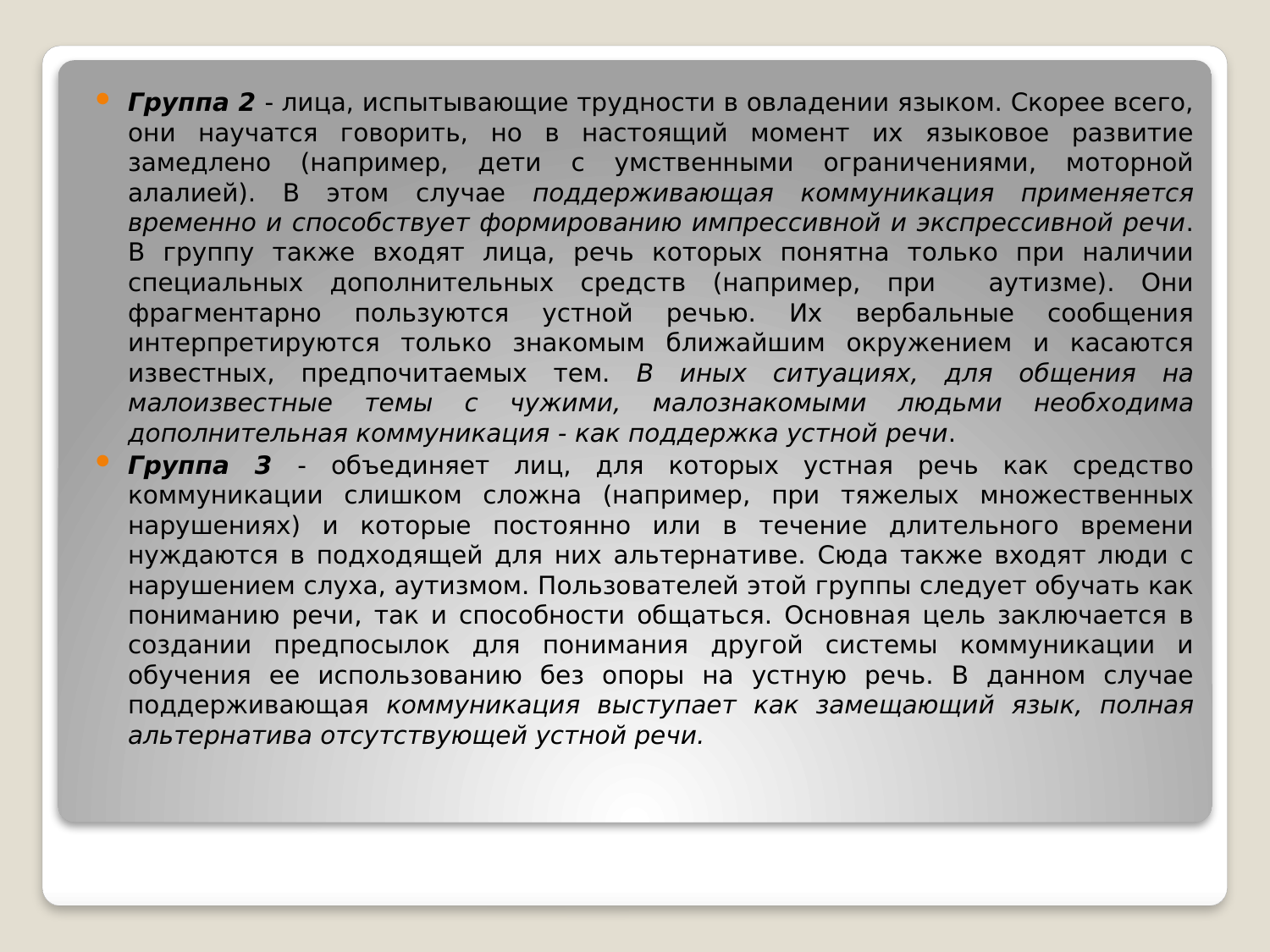

Группа 2 - лица, испытывающие трудности в овладении языком. Скорее всего, они научатся говорить, но в настоящий момент их языковое развитие замедлено (например, дети с умственными ограничениями, моторной алалией). В этом случае поддерживающая коммуникация применяется временно и способствует формированию импрессивной и экспрессивной речи. В группу также входят лица, речь которых понятна только при наличии специальных дополнительных средств (например, при  аутизме). Они фрагментарно пользуются устной речью. Их вербальные сообщения интерпретируются только знакомым ближайшим окружением и касаются известных, предпочитаемых тем. В иных ситуациях, для общения на малоизвестные темы с чужими, малознакомыми людьми необходима дополнительная коммуникация - как поддержка устной речи.
Группа 3 - объединяет лиц, для которых устная речь как средство коммуникации слишком сложна (например, при тяжелых множественных нарушениях) и которые постоянно или в течение длительного времени нуждаются в подходящей для них альтернативе. Сюда также входят люди с нарушением слуха, аутизмом. Пользователей этой группы следует обучать как пониманию речи, так и способности общаться. Основная цель заключается в создании предпосылок для понимания другой системы коммуникации и обучения ее использованию без опоры на устную речь. В данном случае поддерживающая коммуникация выступает как замещающий язык, полная альтернатива отсутствующей устной речи.

#